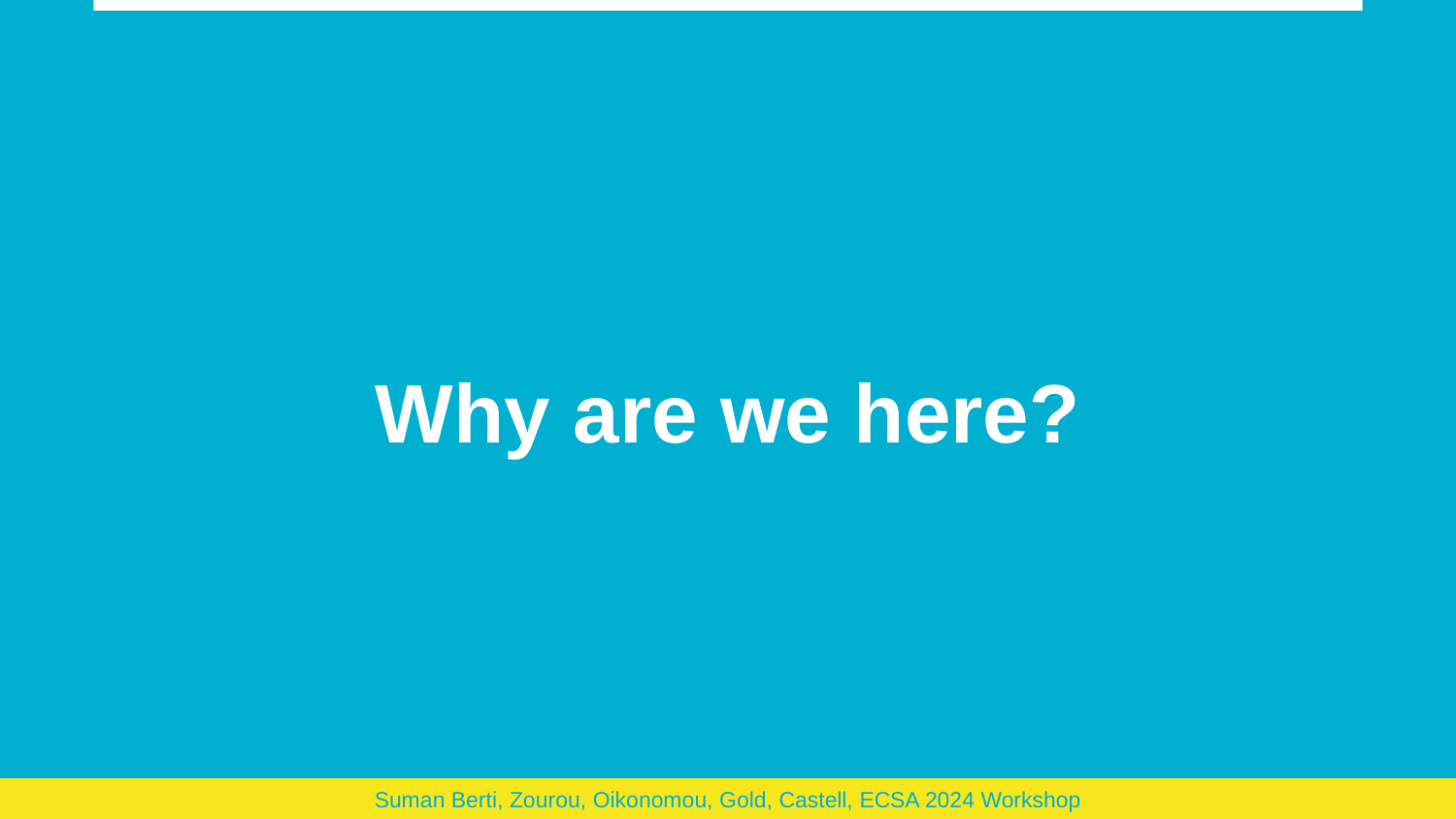

# Why are we here?
Suman Berti, Zourou, Oikonomou, Gold, Castell, ECSA 2024 Workshop